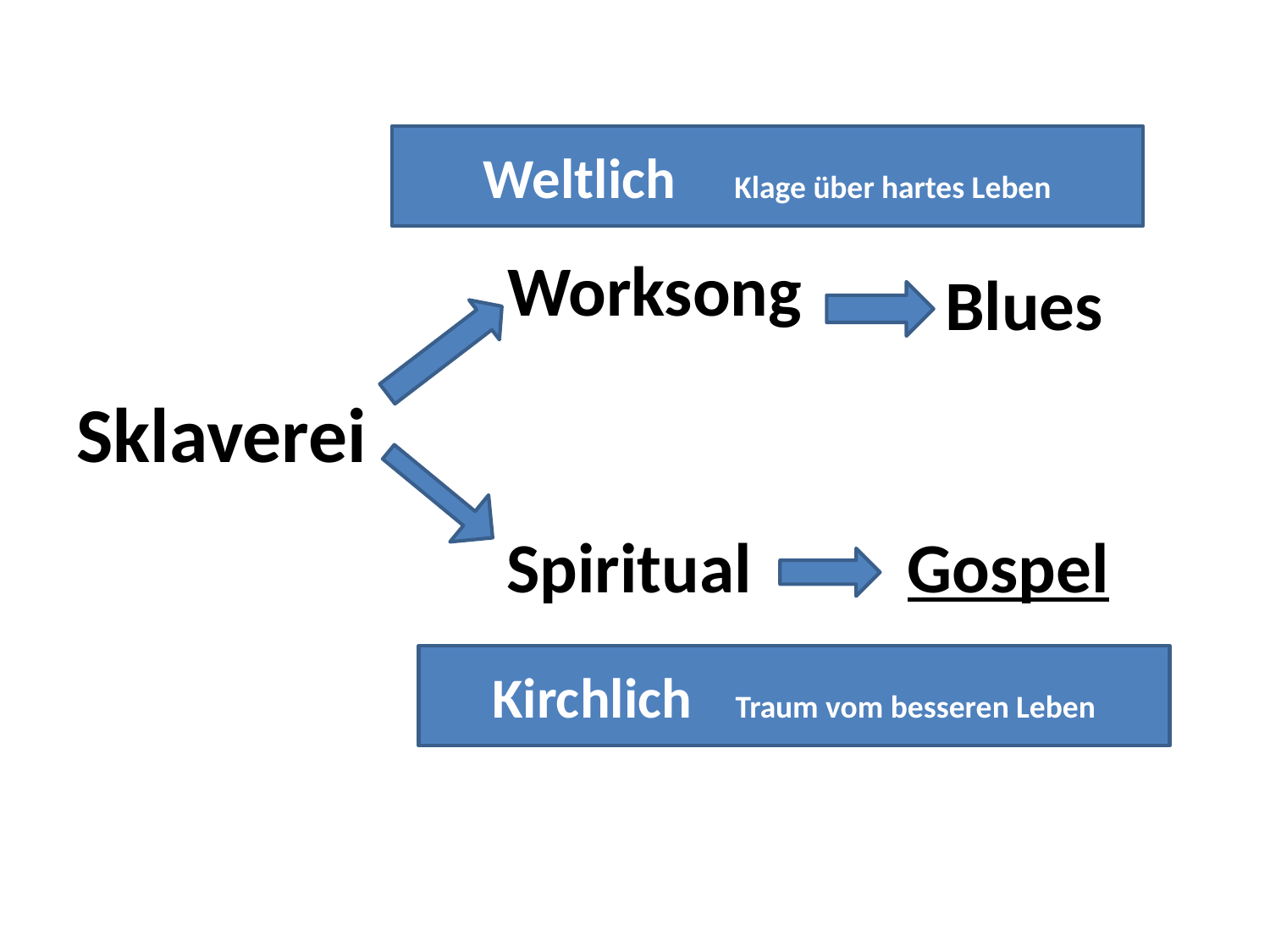

Weltlich     Klage über hartes Leben

Worksong
Blues

Sklaverei

Spiritual
Gospel

Kirchlich      Traum vom besseren Leben